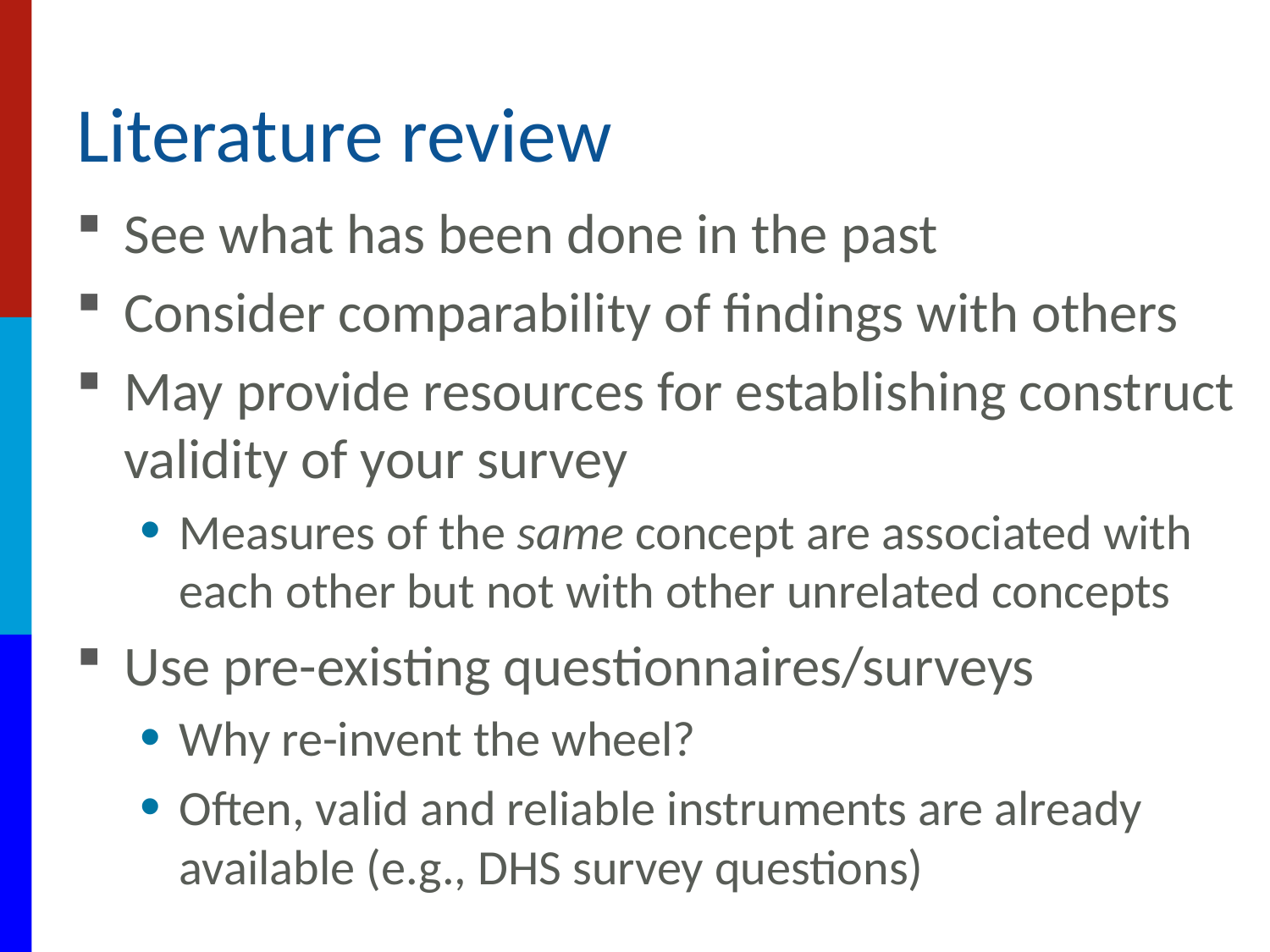

# Literature review
See what has been done in the past
Consider comparability of findings with others
May provide resources for establishing construct validity of your survey
Measures of the same concept are associated with each other but not with other unrelated concepts
Use pre-existing questionnaires/surveys
Why re-invent the wheel?
Often, valid and reliable instruments are already available (e.g., DHS survey questions)